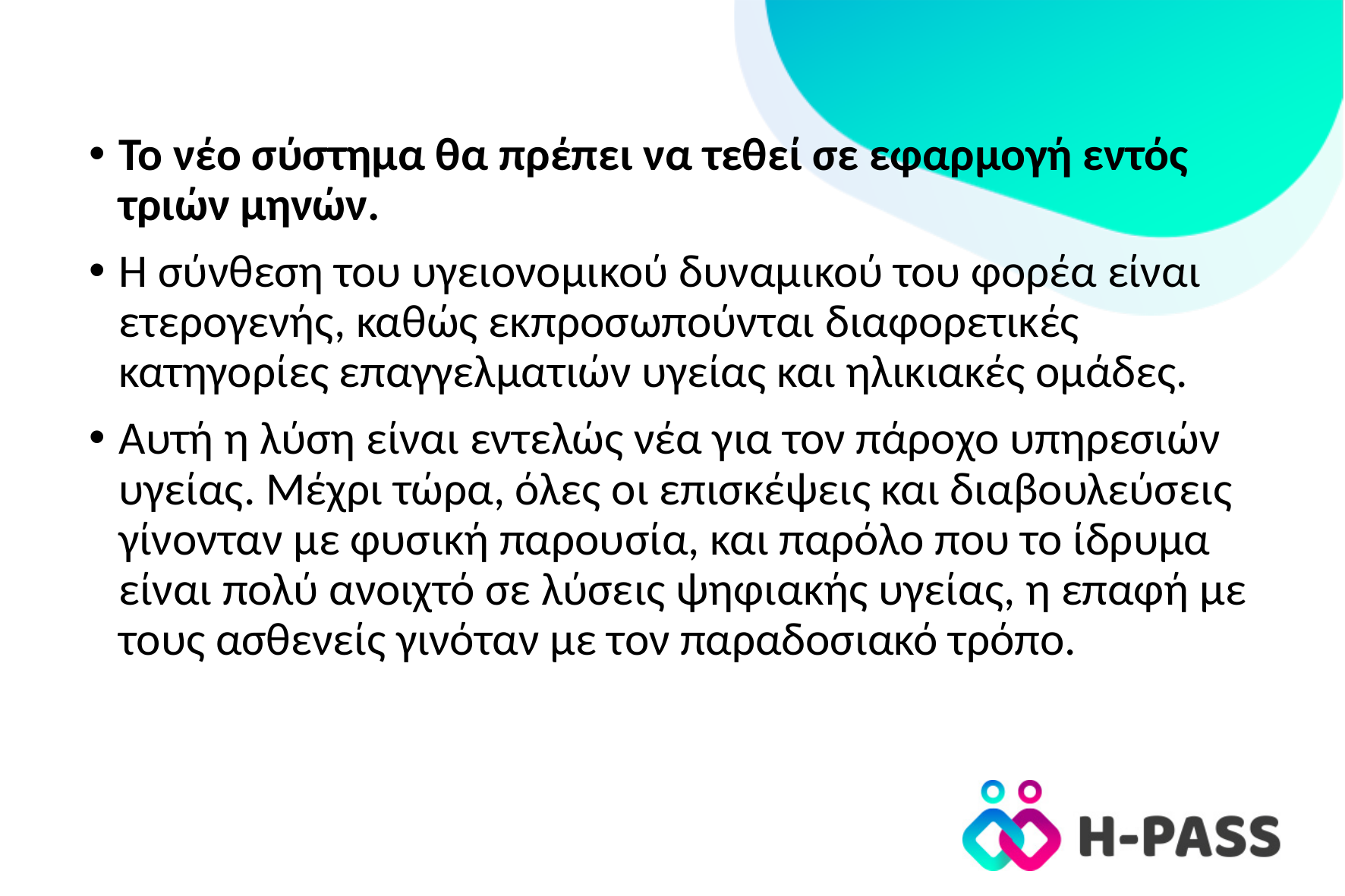

Το νέο σύστημα θα πρέπει να τεθεί σε εφαρμογή εντός τριών μηνών.
Η σύνθεση του υγειονομικού δυναμικού του φορέα είναι ετερογενής, καθώς εκπροσωπούνται διαφορετικές κατηγορίες επαγγελματιών υγείας και ηλικιακές ομάδες.
Αυτή η λύση είναι εντελώς νέα για τον πάροχο υπηρεσιών υγείας. Μέχρι τώρα, όλες οι επισκέψεις και διαβουλεύσεις γίνονταν με φυσική παρουσία, και παρόλο που το ίδρυμα είναι πολύ ανοιχτό σε λύσεις ψηφιακής υγείας, η επαφή με τους ασθενείς γινόταν με τον παραδοσιακό τρόπο.